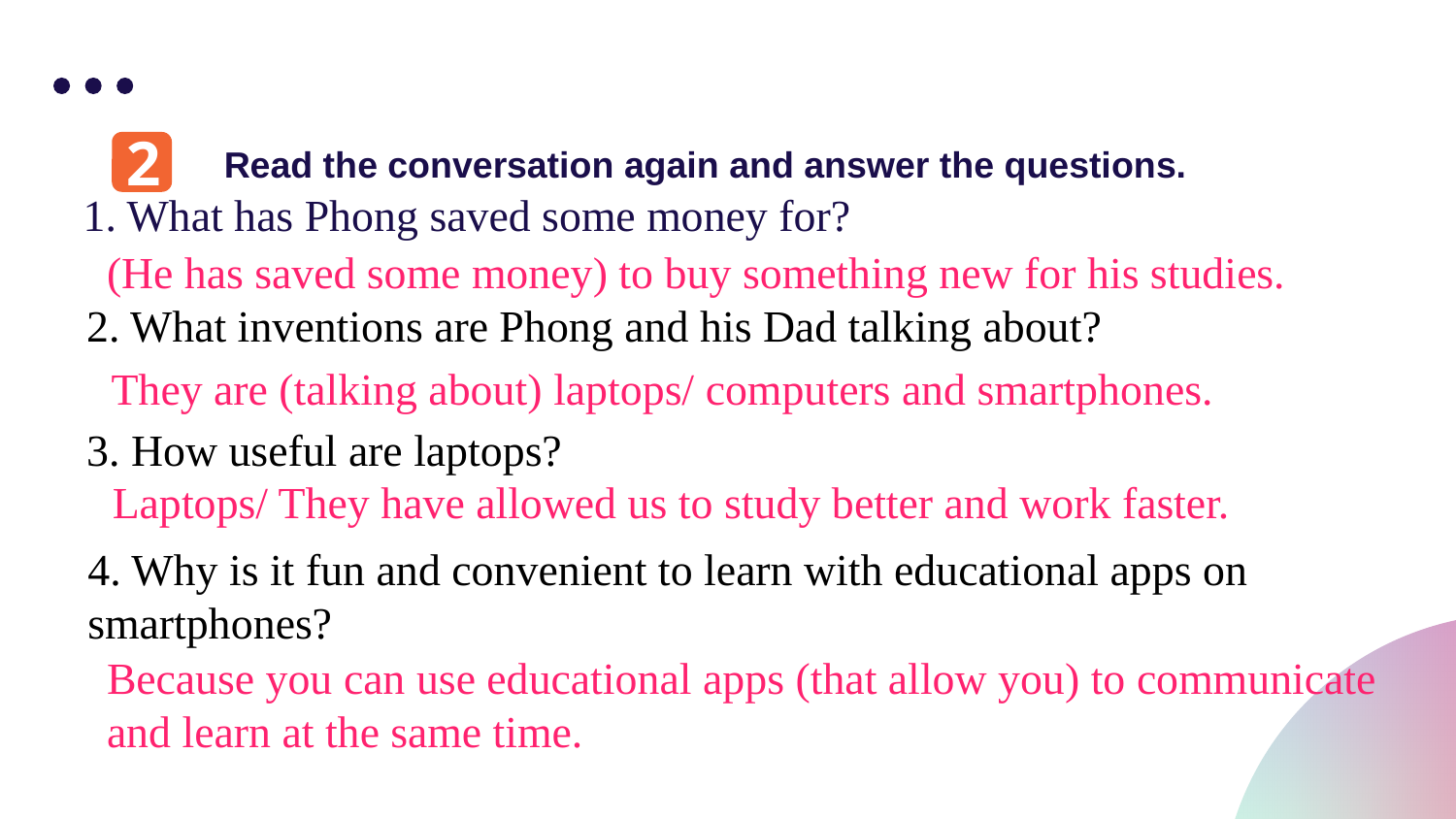

2

Read the conversation again and answer the questions.
1. What has Phong saved some money for?

(He has saved some money) to buy something new for his studies.
2. What inventions are Phong and his Dad talking about?

They are (talking about) laptops/ computers and smartphones.

3. How useful are laptops?
Laptops/ They have allowed us to study better and work faster.

4. Why is it fun and convenient to learn with educational apps on smartphones?

Because you can use educational apps (that allow you) to communicate and learn at the same time.